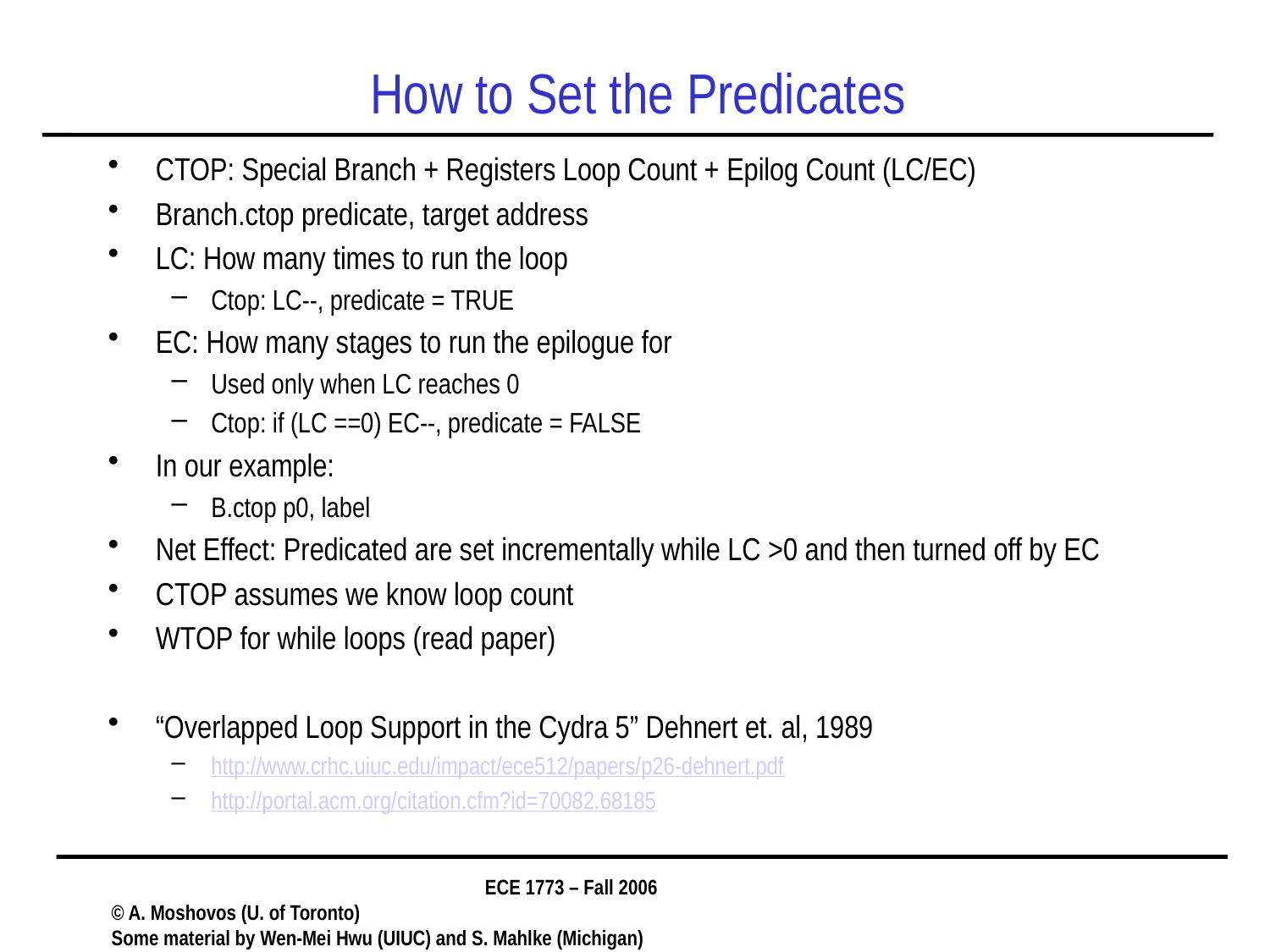

# How to Set the Predicates
CTOP: Special Branch + Registers Loop Count + Epilog Count (LC/EC)
Branch.ctop predicate, target address
LC: How many times to run the loop
Ctop: LC--, predicate = TRUE
EC: How many stages to run the epilogue for
Used only when LC reaches 0
Ctop: if (LC ==0) EC--, predicate = FALSE
In our example:
B.ctop p0, label
Net Effect: Predicated are set incrementally while LC >0 and then turned off by EC
CTOP assumes we know loop count
WTOP for while loops (read paper)

“Overlapped Loop Support in the Cydra 5” Dehnert et. al, 1989
http://www.crhc.uiuc.edu/impact/ece512/papers/p26-dehnert.pdf
http://portal.acm.org/citation.cfm?id=70082.68185

ECE 1773 – Fall 2006
© A. Moshovos (U. of Toronto)
Some material by Wen-Mei Hwu (UIUC) and S. Mahlke (Michigan)